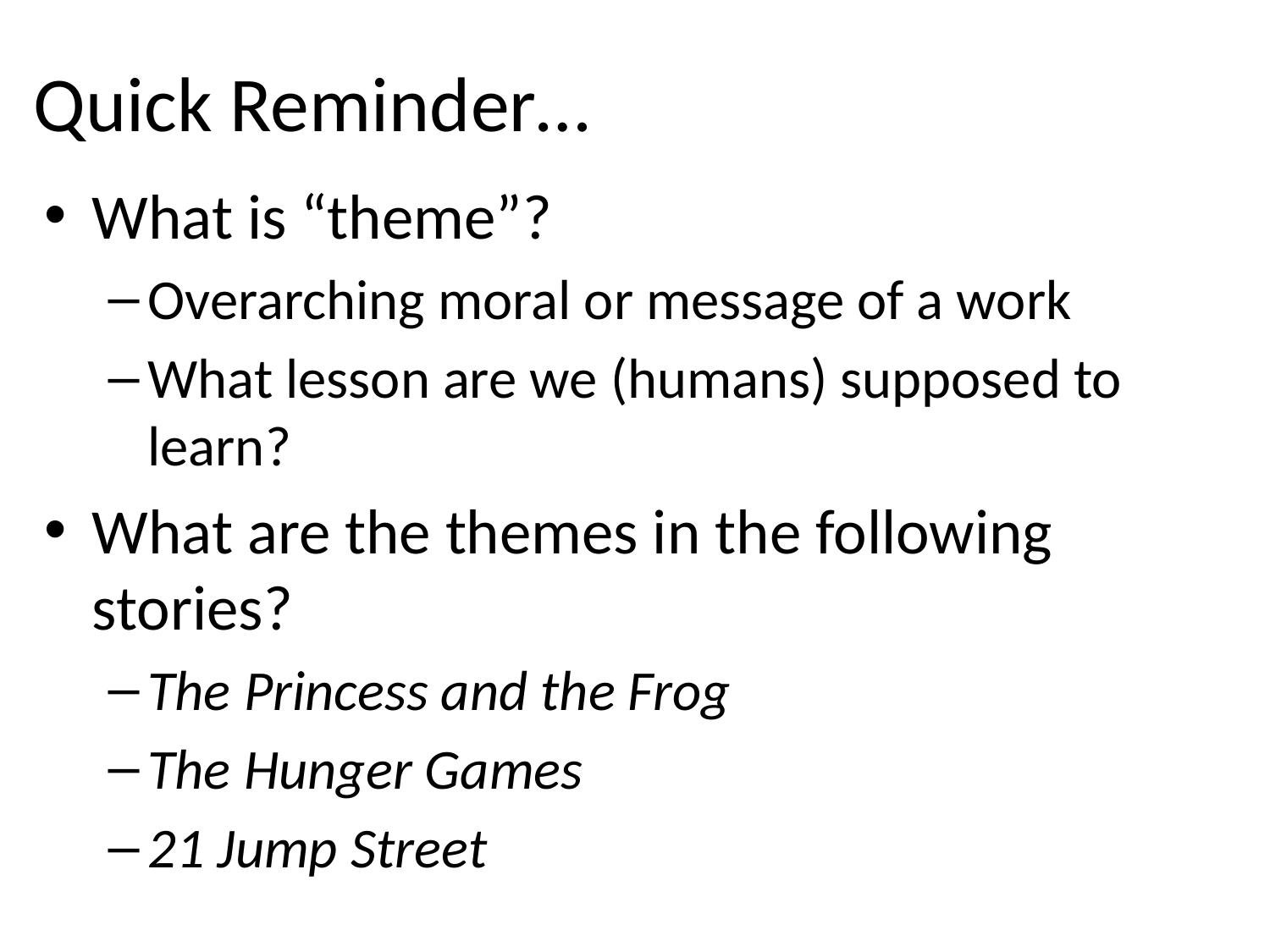

# Quick Reminder…
What is “theme”?
Overarching moral or message of a work
What lesson are we (humans) supposed to learn?
What are the themes in the following stories?
The Princess and the Frog
The Hunger Games
21 Jump Street